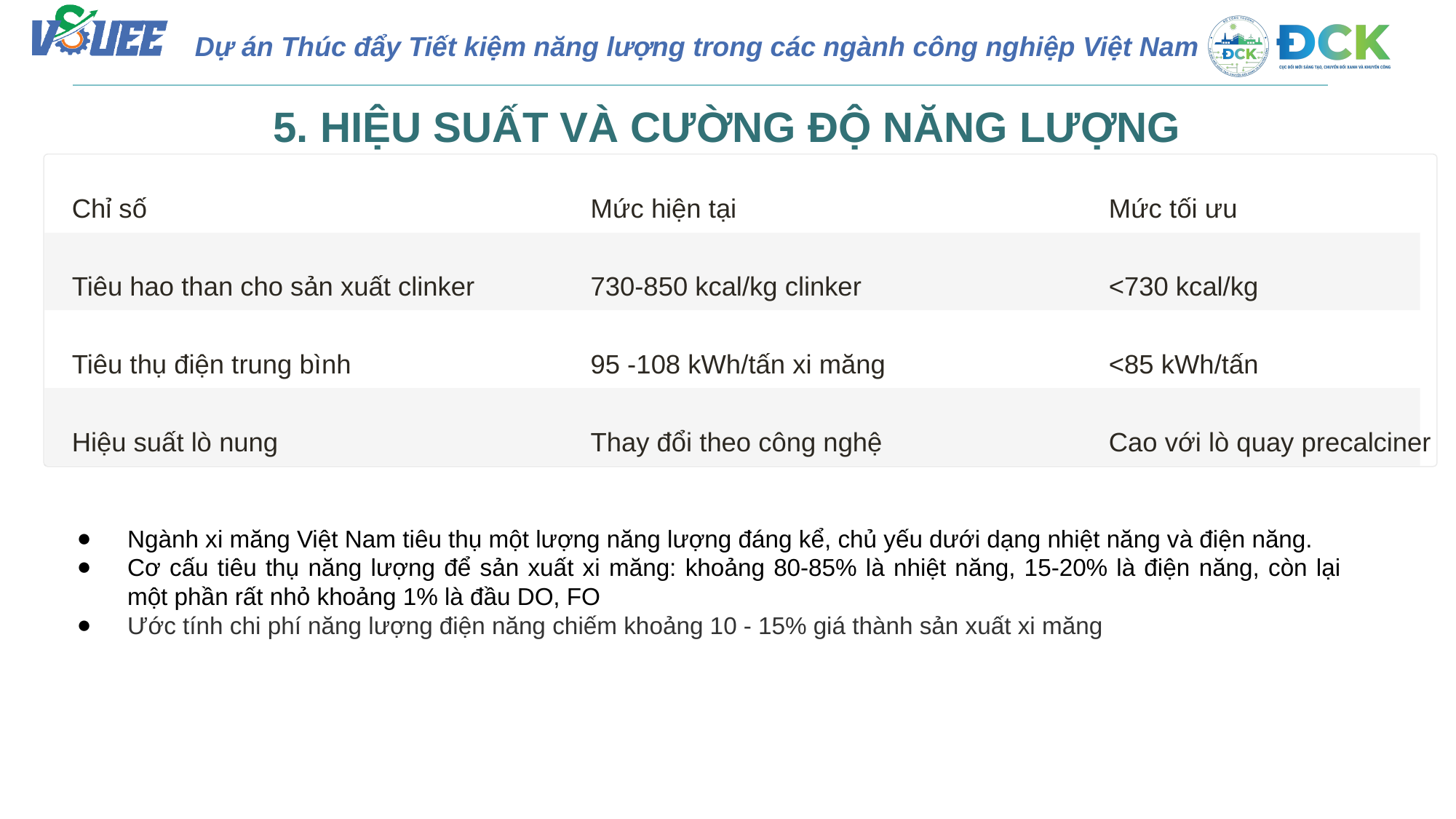

5. HIỆU SUẤT VÀ CƯỜNG ĐỘ NĂNG LƯỢNG

Chỉ số
Mức hiện tại
Mức tối ưu

Tiêu hao than cho sản xuất clinker
730-850 kcal/kg clinker
<730 kcal/kg

Tiêu thụ điện trung bình
95 -108 kWh/tấn xi măng
<85 kWh/tấn

Hiệu suất lò nung
Thay đổi theo công nghệ
Cao với lò quay precalciner
Ngành xi măng Việt Nam tiêu thụ một lượng năng lượng đáng kể, chủ yếu dưới dạng nhiệt năng và điện năng.
Cơ cấu tiêu thụ năng lượng để sản xuất xi măng: khoảng 80-85% là nhiệt năng, 15-20% là điện năng, còn lại một phần rất nhỏ khoảng 1% là đầu DO, FO
Ước tính chi phí năng lượng điện năng chiếm khoảng 10 - 15% giá thành sản xuất xi măng